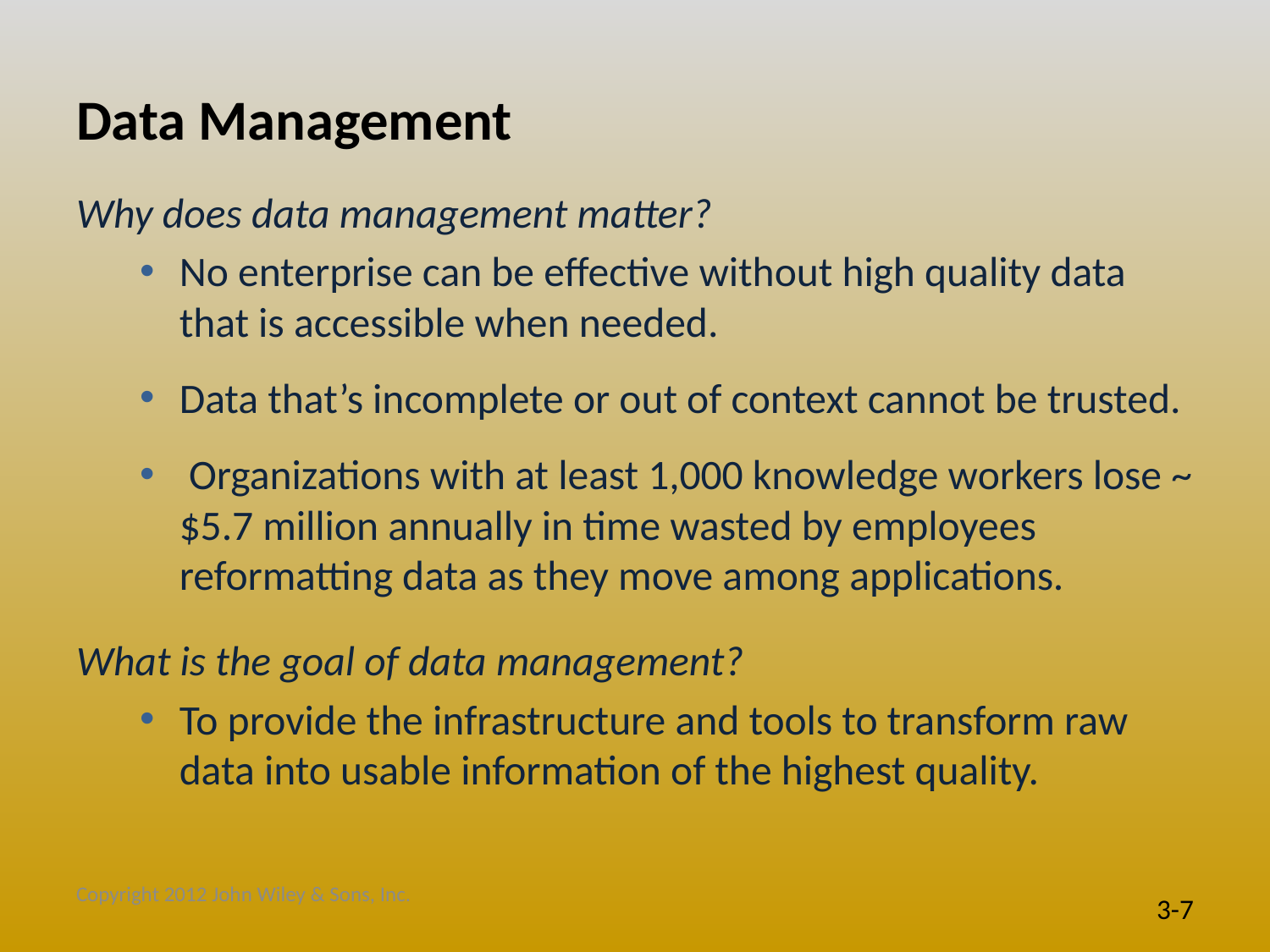

# Data Management
Why does data management matter?
No enterprise can be effective without high quality data that is accessible when needed.
Data that’s incomplete or out of context cannot be trusted.
 Organizations with at least 1,000 knowledge workers lose ~ $5.7 million annually in time wasted by employees reformatting data as they move among applications.
What is the goal of data management?
To provide the infrastructure and tools to transform raw data into usable information of the highest quality.

Copyright 2012 John Wiley & Sons, Inc.
3-7